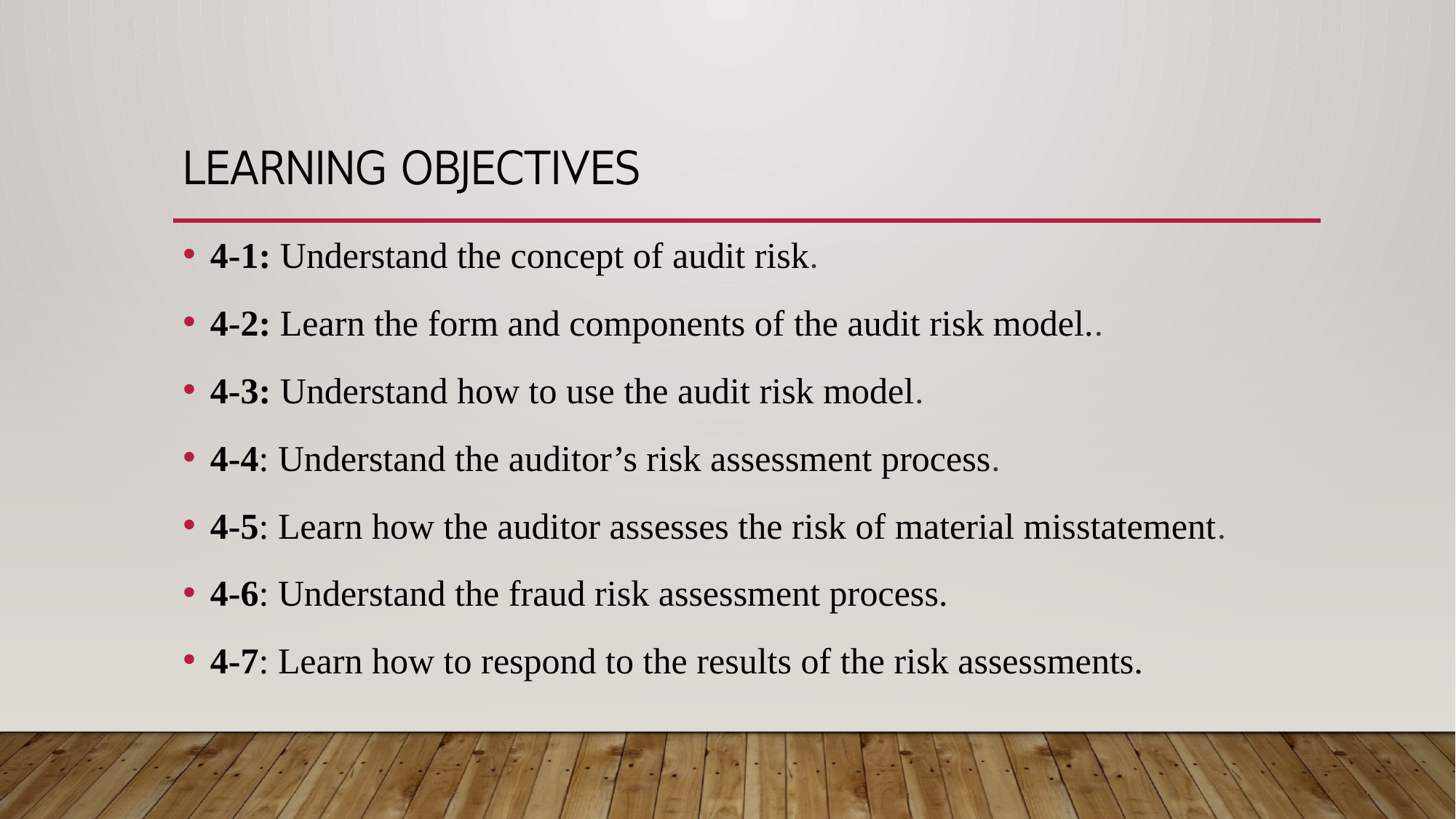

Learning Objectives
4-1: Understand the concept of audit risk.
4-2: Learn the form and components of the audit risk model..
4-3: Understand how to use the audit risk model.
4-4: Understand the auditor’s risk assessment process.
4-5: Learn how the auditor assesses the risk of material misstatement.
4-6: Understand the fraud risk assessment process.
4-7: Learn how to respond to the results of the risk assessments.